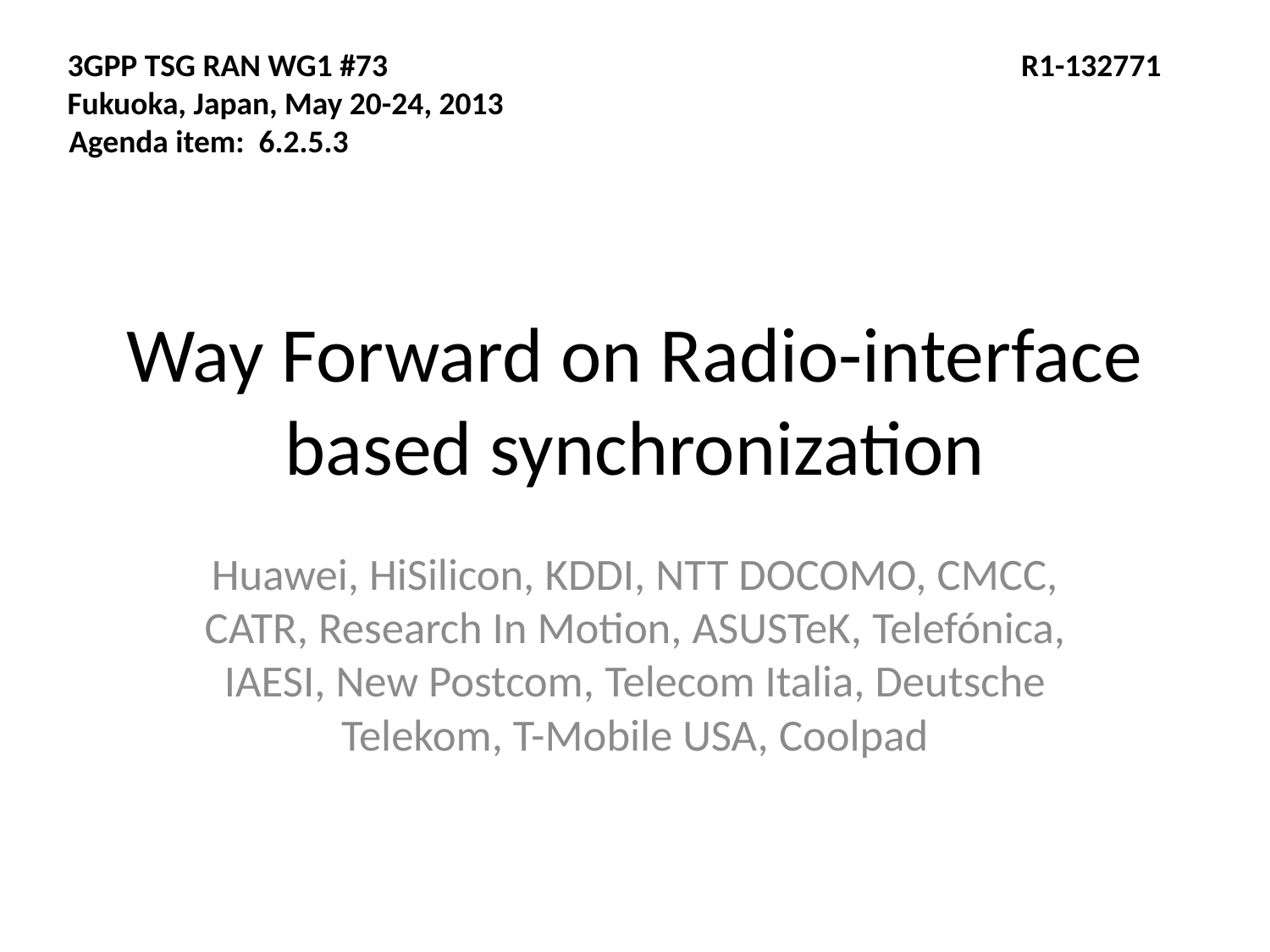

3GPP TSG RAN WG1 #73					         R1-132771
Fukuoka, Japan, May 20-24, 2013
Agenda item:  6.2.5.3
# Way Forward on Radio-interface based synchronization
Huawei, HiSilicon, KDDI, NTT DOCOMO, CMCC, CATR, Research In Motion, ASUSTeK, Telefónica, IAESI, New Postcom, Telecom Italia, Deutsche Telekom, T-Mobile USA, Coolpad